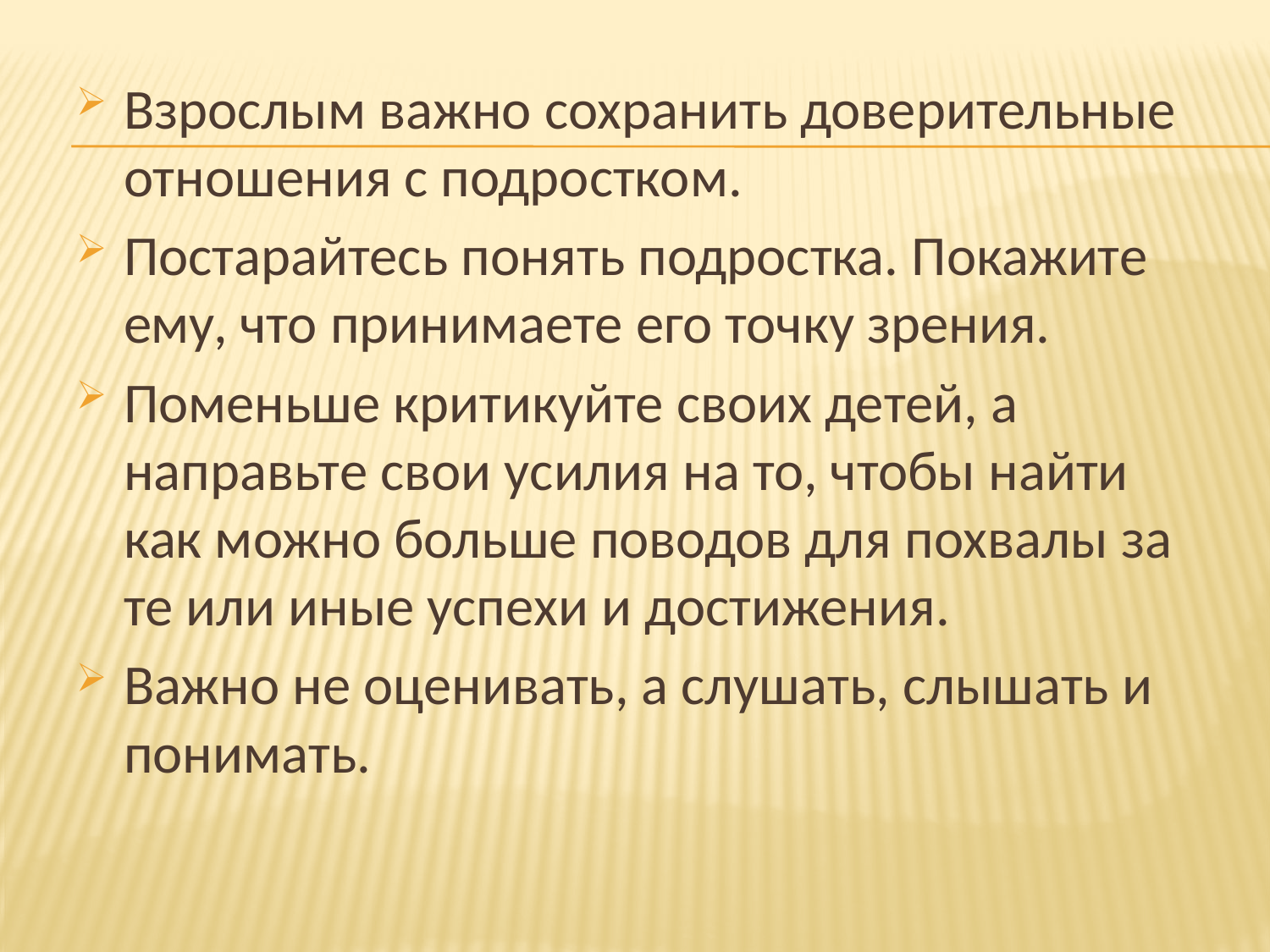

Взрослым важно сохранить доверительные отношения с подростком.
Постарайтесь понять подростка. Покажите ему, что принимаете его точку зрения.
Поменьше критикуйте своих детей, а направьте свои усилия на то, чтобы найти как можно больше поводов для похвалы за те или иные успехи и достижения.
Важно не оценивать, а слушать, слышать и понимать.